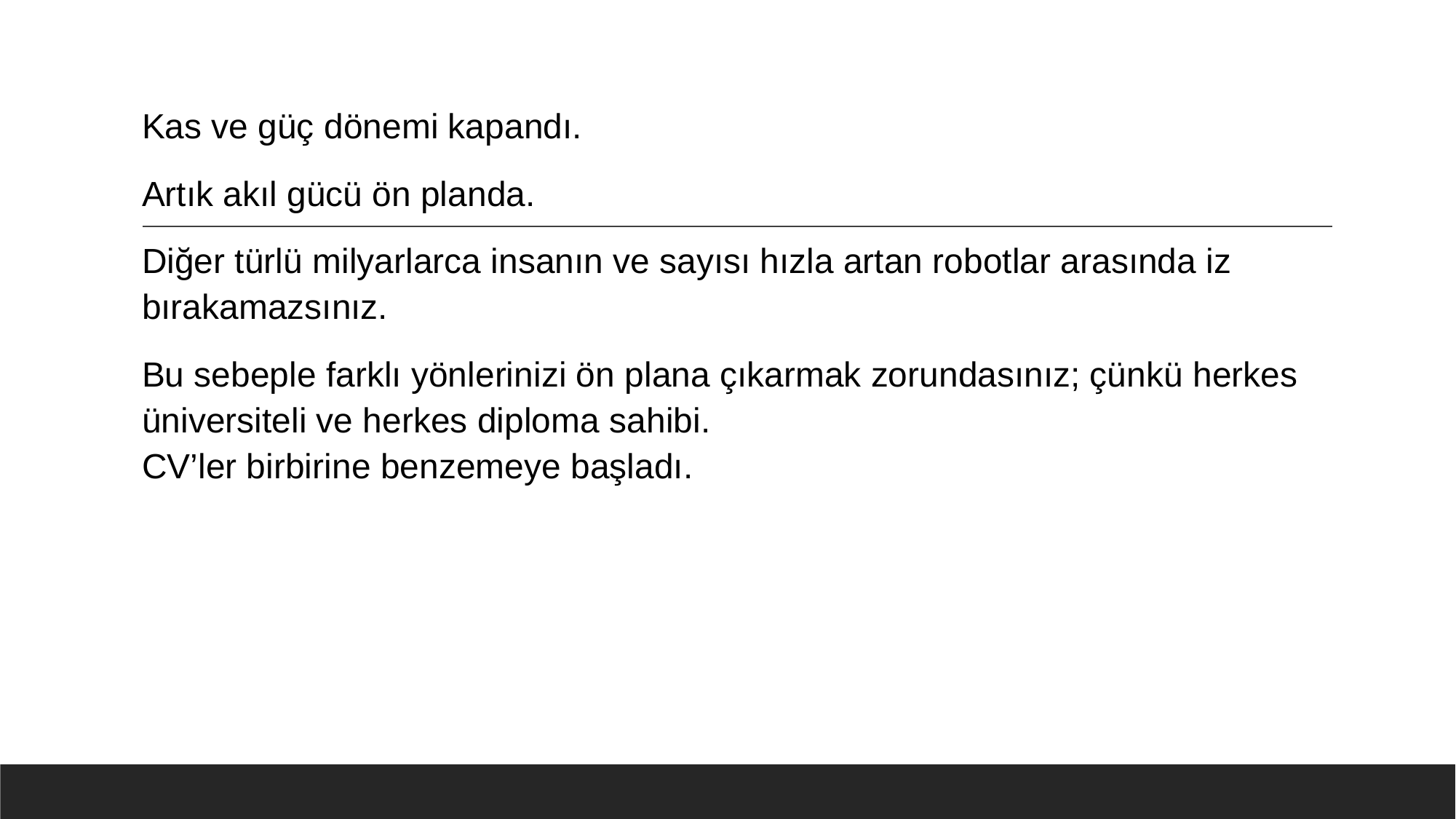

Kas ve güç dönemi kapandı.
Artık akıl gücü ön planda.
Diğer türlü milyarlarca insanın ve sayısı hızla artan robotlar arasında iz bırakamazsınız.
Bu sebeple farklı yönlerinizi ön plana çıkarmak zorundasınız; çünkü herkes üniversiteli ve herkes diploma sahibi.
CV’ler birbirine benzemeye başladı.